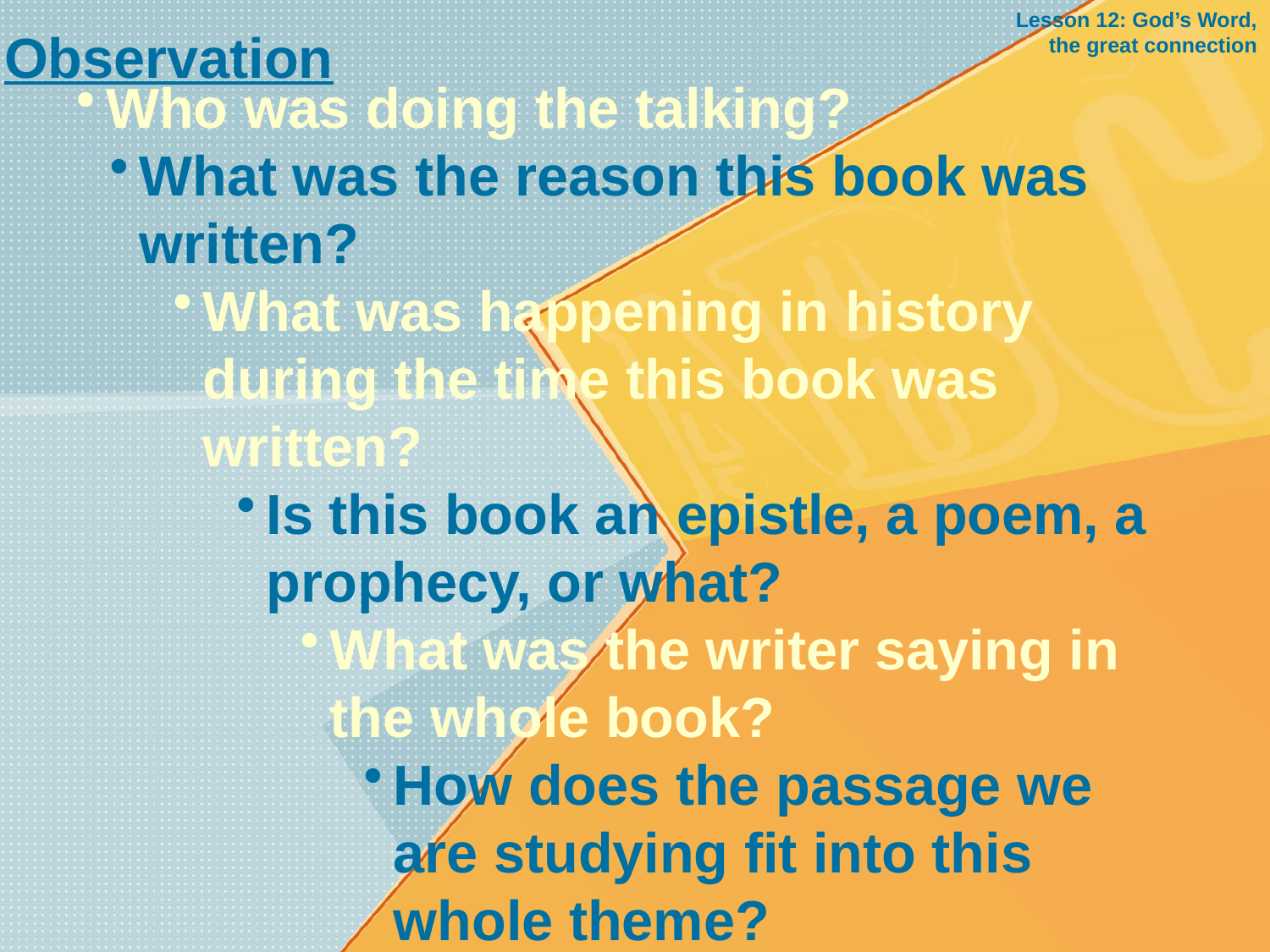

Lesson 12: God’s Word, the great connection
Observation

Who was doing the talking?
What was the reason this book was written?
What was happening in history during the time this book was written?
Is this book an epistle, a poem, a prophecy, or what?
What was the writer saying in the whole book?
How does the passage we are studying fit into this whole theme?